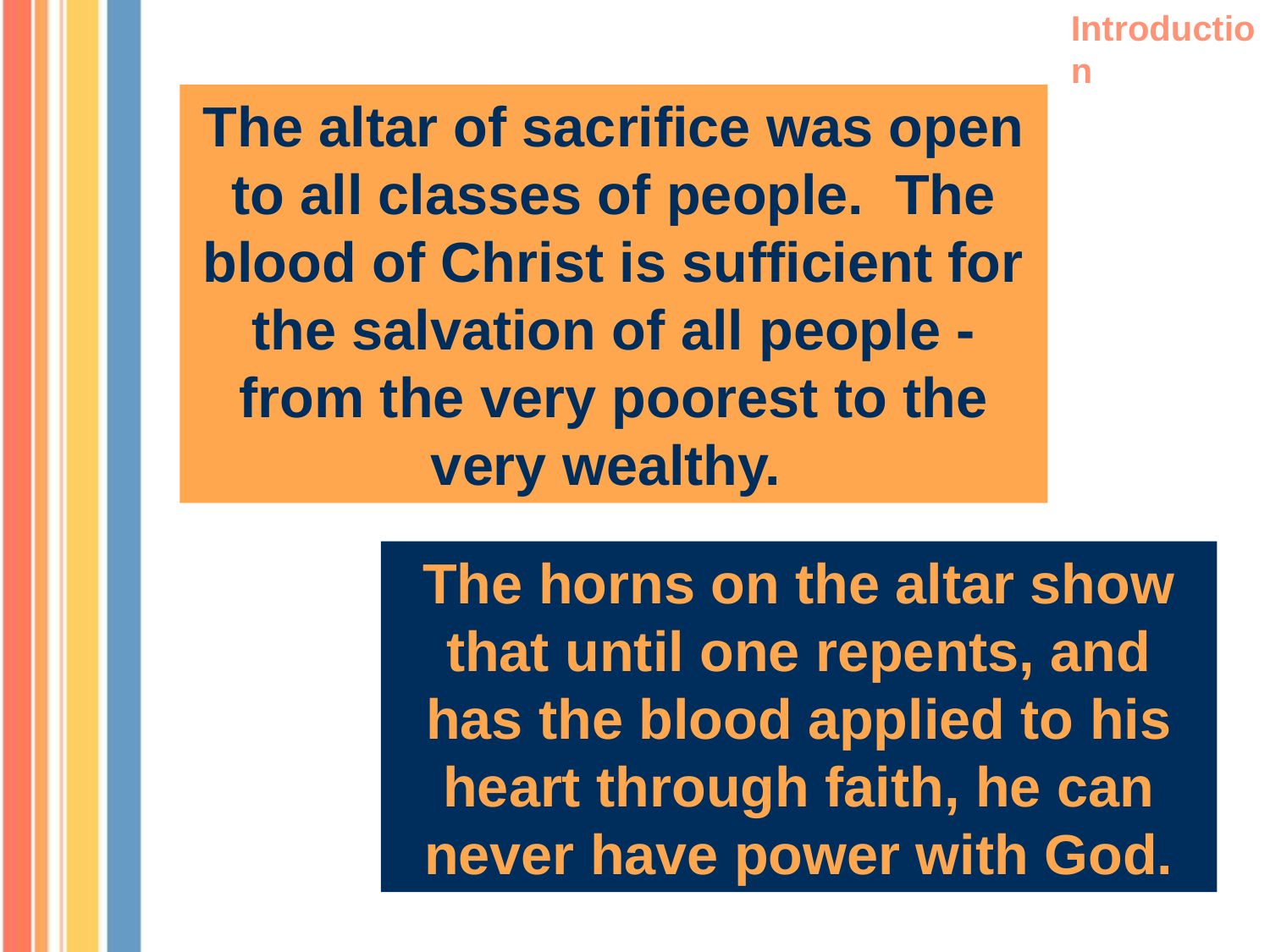

Introduction
The altar of sacrifice was open to all classes of people.  The blood of Christ is sufficient for the salvation of all people - from the very poorest to the very wealthy.
The horns on the altar show that until one repents, and has the blood applied to his heart through faith, he can never have power with God.